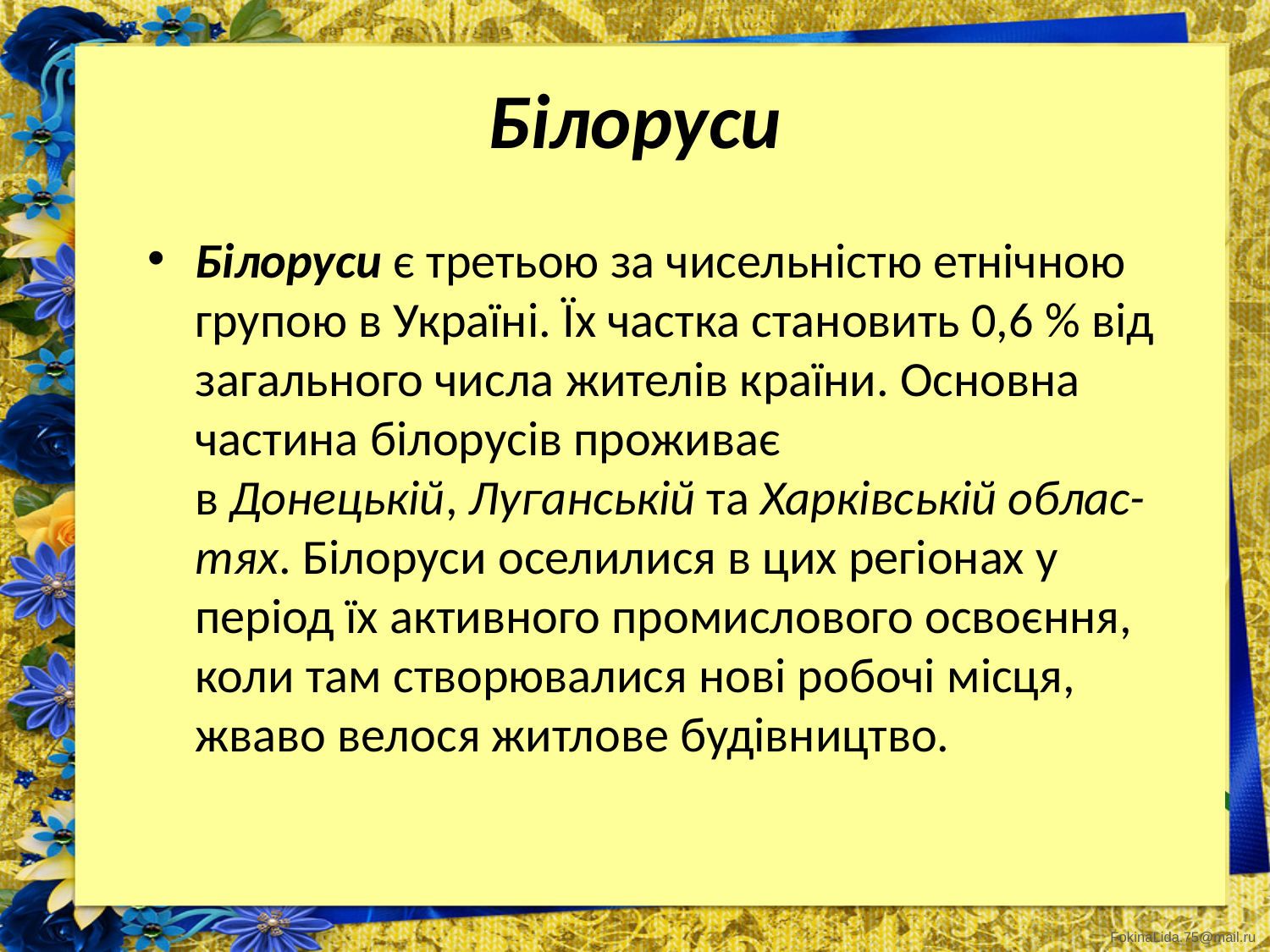

Білоруси
Білоруси є третьою за чисельністю етнічною групою в Україні. Їх частка становить 0,6 % від загального числа жителів країни. Основна частина білорусів проживає в Донецькій, Луганській та Харківській облас-тях. Білоруси оселилися в цих регіонах у період їх активного промислового освоєння, коли там створювалися нові робочі місця, жваво велося житлове будівництво.